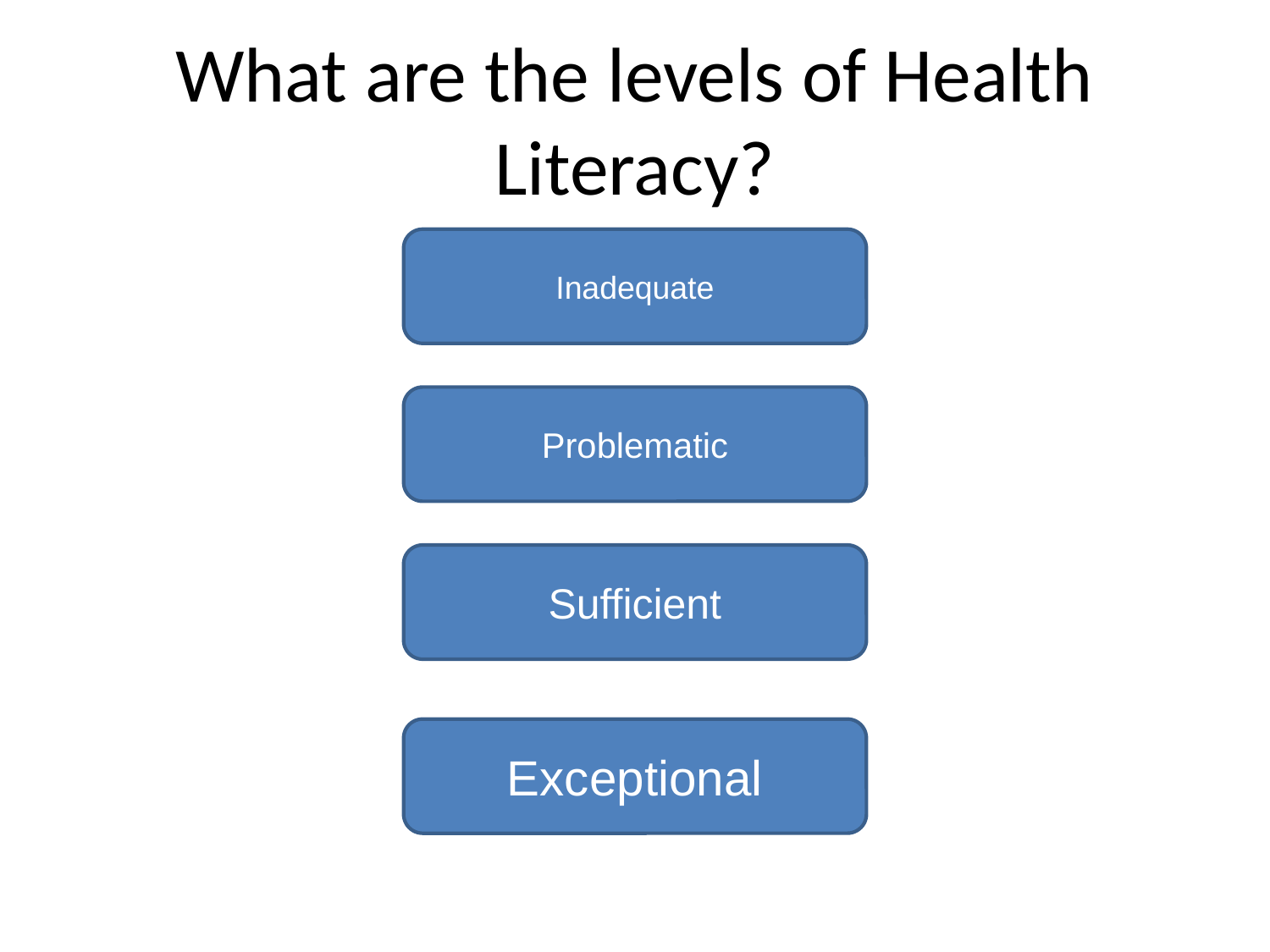

# What are the levels of Health Literacy?
Inadequate
Problematic
Sufficient
Exceptional